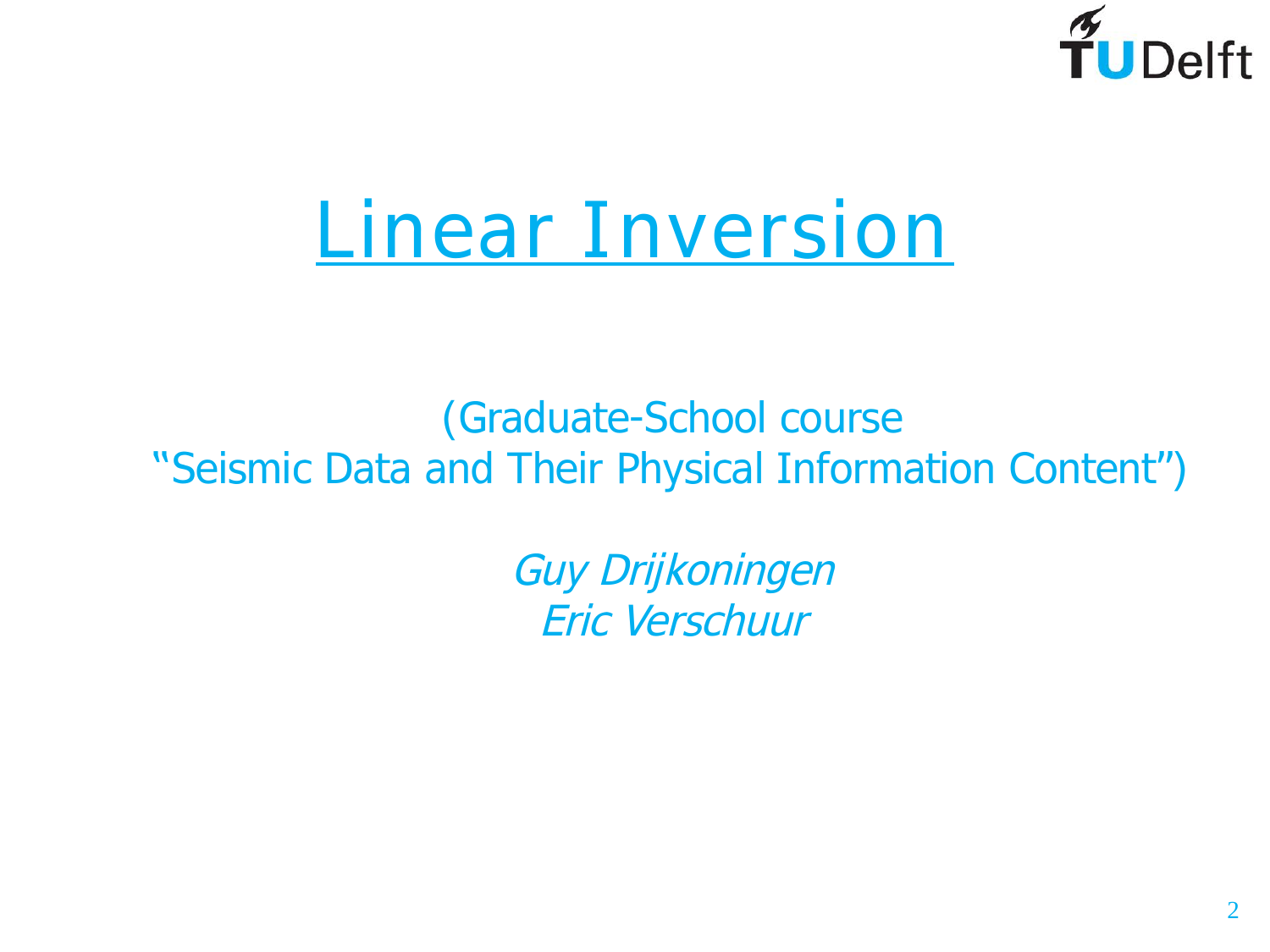

# Linear Inversion
(Graduate-School course
“Seismic Data and Their Physical Information Content”)

Guy Drijkoningen
Eric Verschuur
2